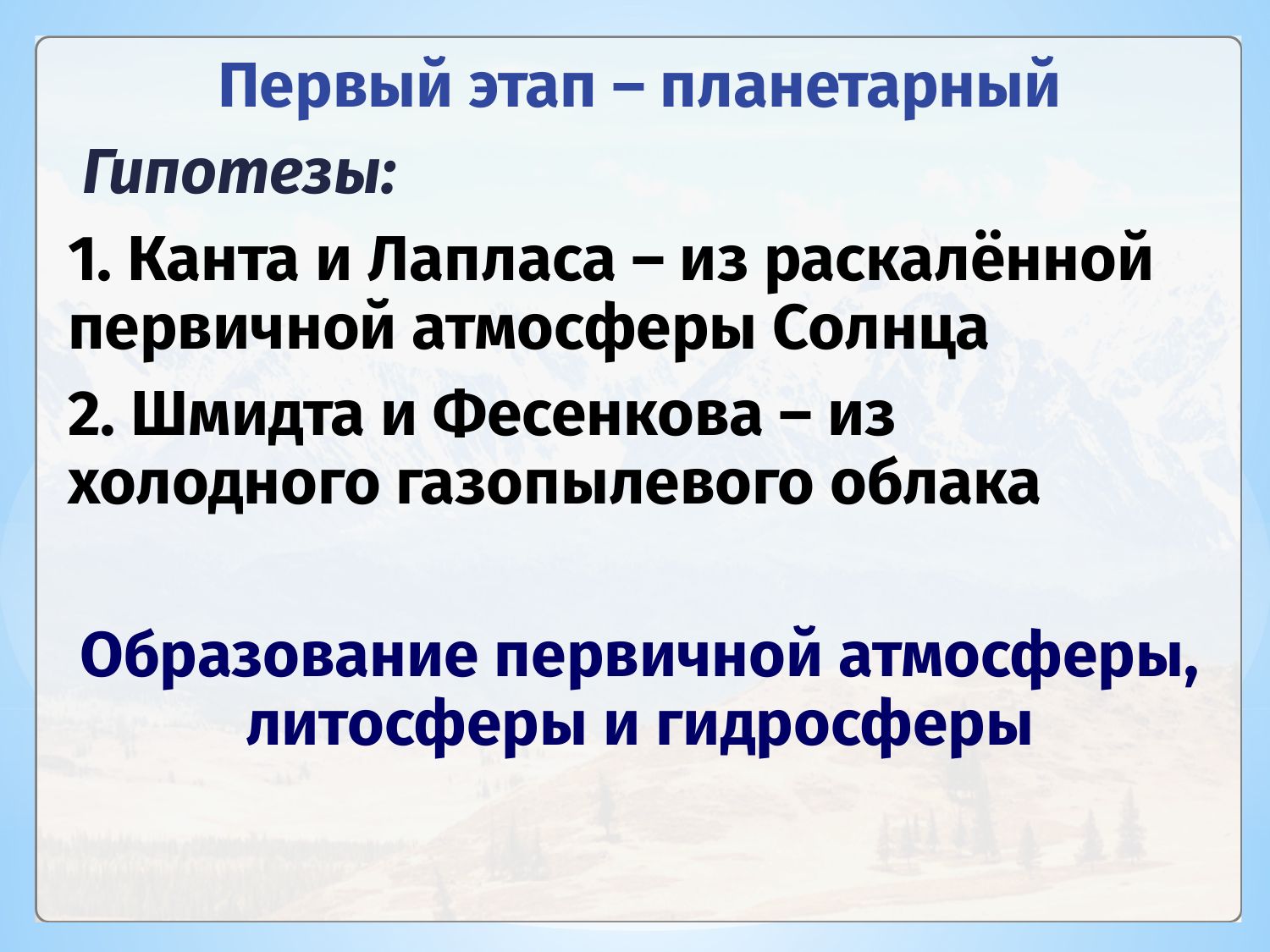

Первый этап – планетарный
 Гипотезы:
1. Канта и Лапласа – из раскалённой первичной атмосферы Солнца
2. Шмидта и Фесенкова – из холодного газопылевого облака

Образование первичной атмосферы, литосферы и гидросферы